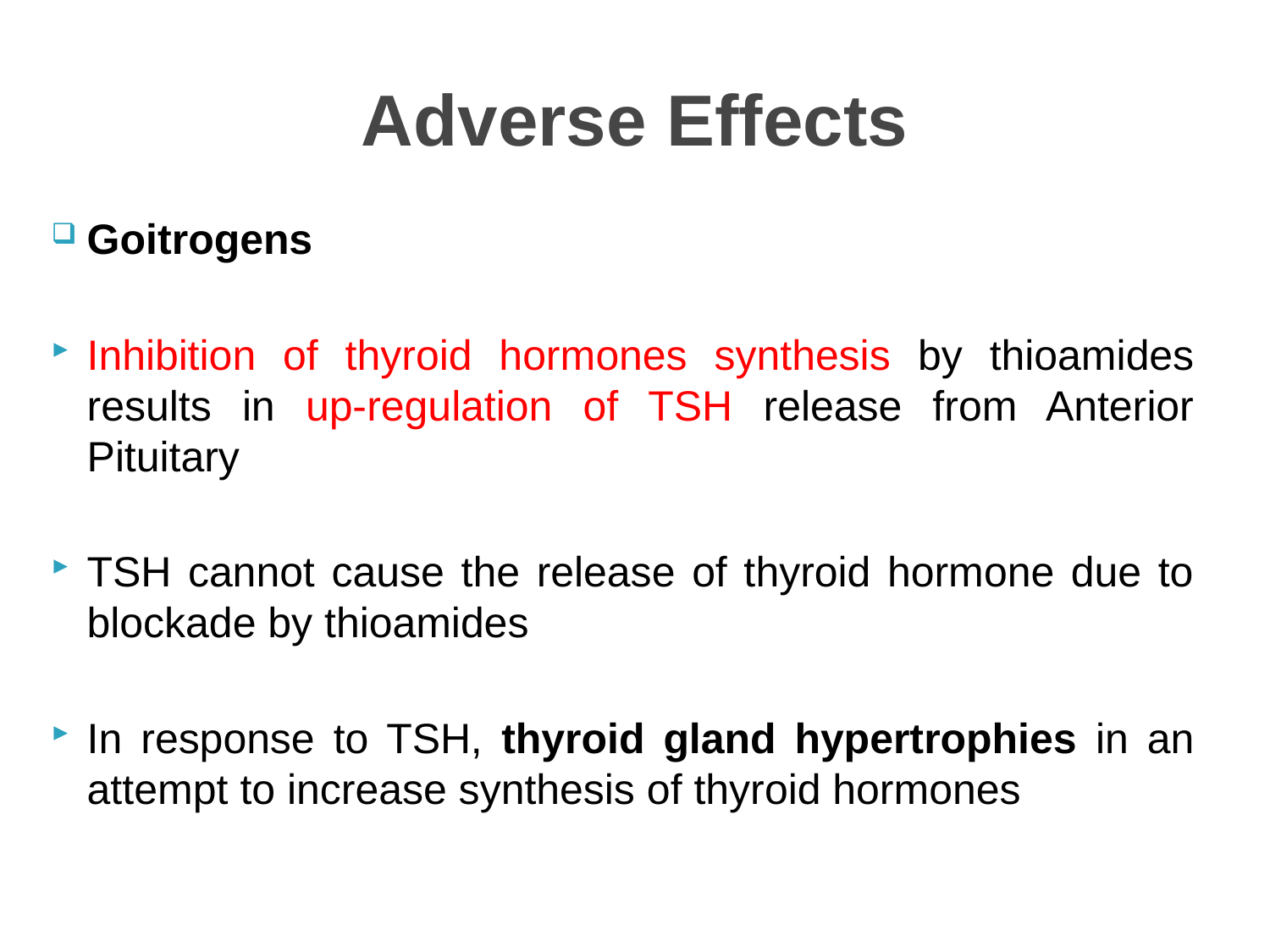

# Adverse Effects
Goitrogens

Inhibition of thyroid hormones synthesis by thioamides results in up-regulation of TSH release from Anterior Pituitary

TSH cannot cause the release of thyroid hormone due to blockade by thioamides

In response to TSH, thyroid gland hypertrophies in an attempt to increase synthesis of thyroid hormones